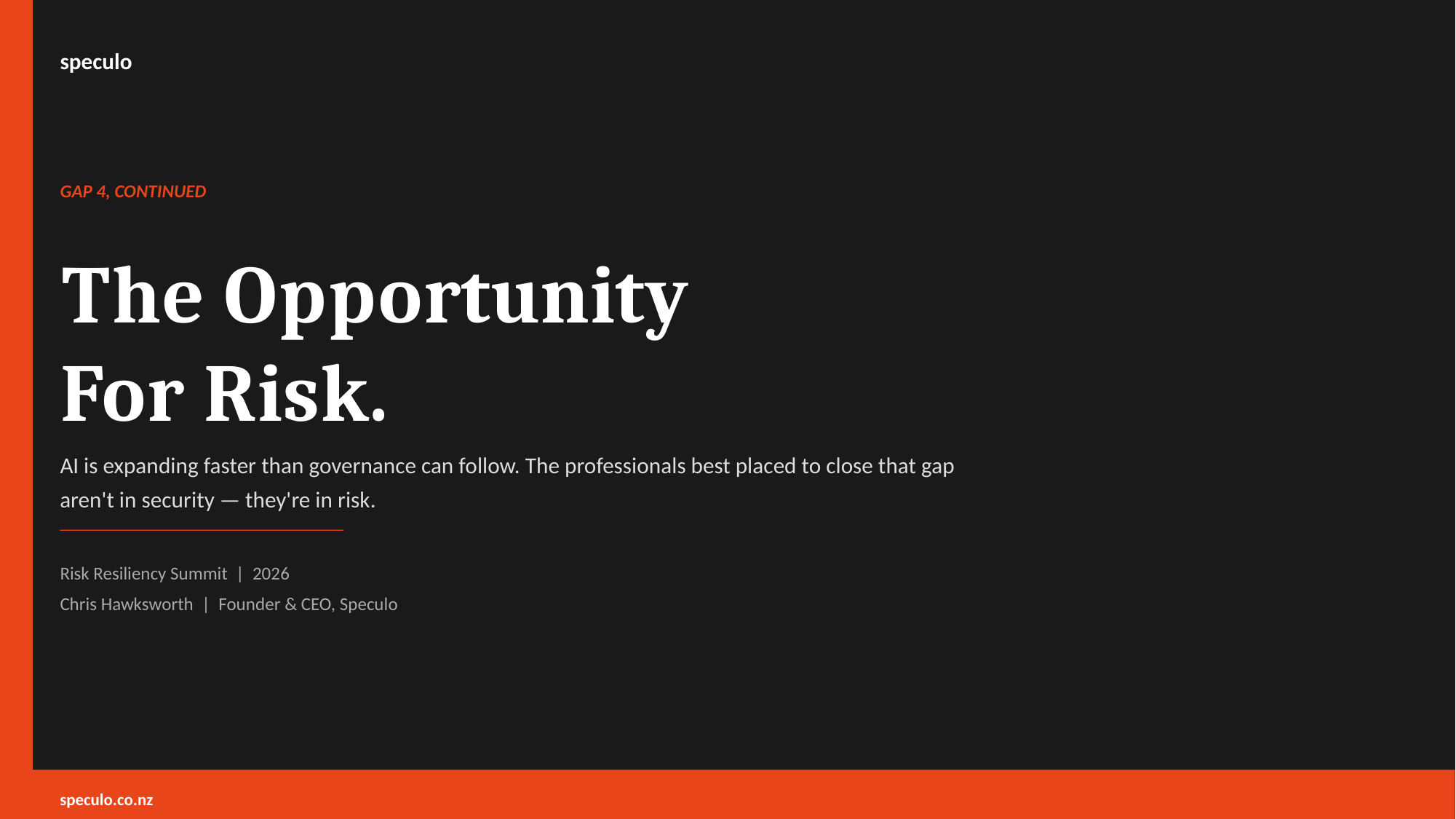

speculo
GAP 4, CONTINUED
The Opportunity
For Risk.
AI is expanding faster than governance can follow. The professionals best placed to close that gap
aren't in security — they're in risk.

Risk Resiliency Summit  |  2026
Chris Hawksworth  |  Founder & CEO, Speculo

speculo.co.nz